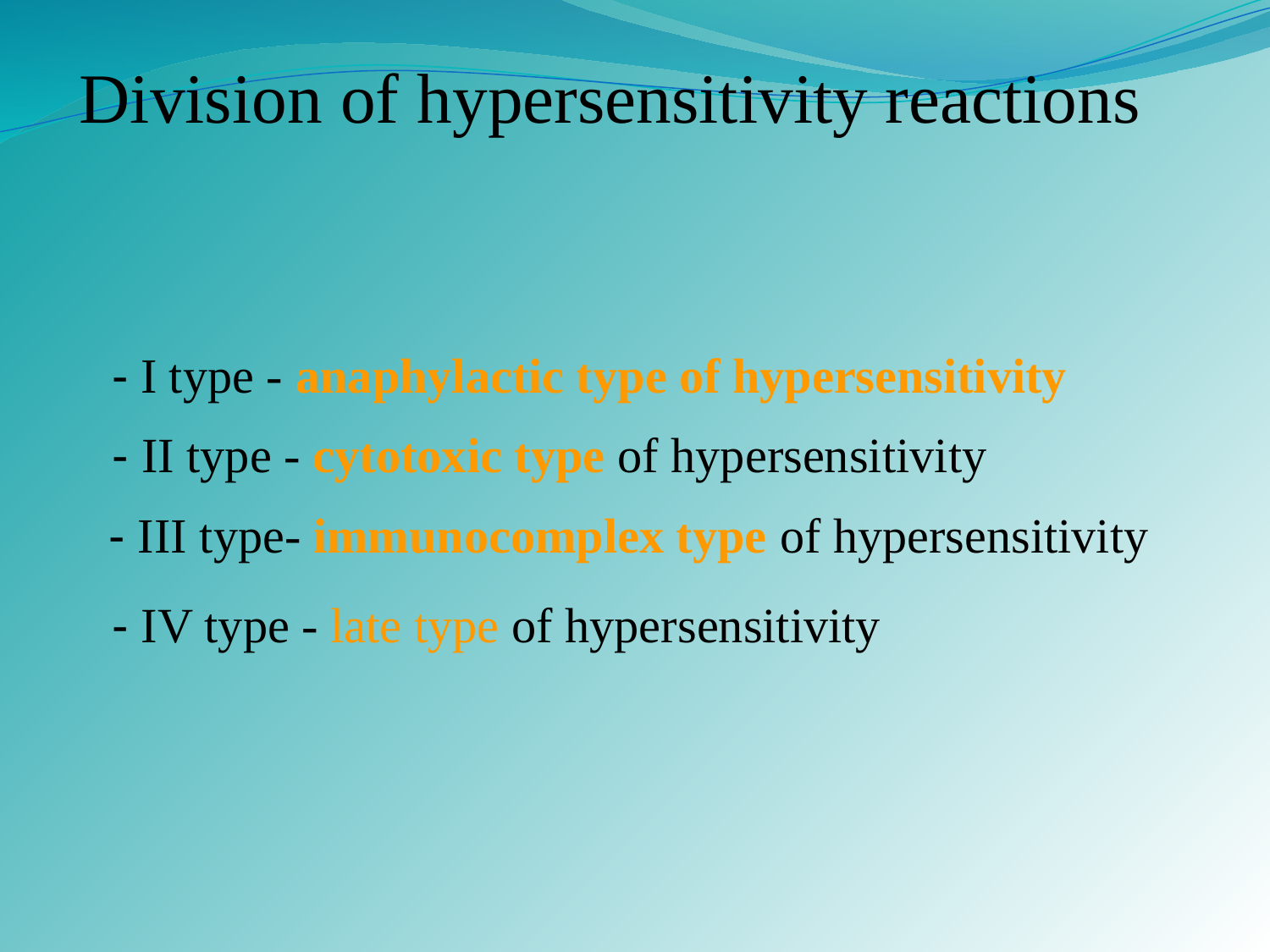

Division of hypersensitivity reactions

- I type - anaphylactic type of hypersensitivity

- II type - cytotoxic type of hypersensitivity
- III type- immunocomplex type of hypersensitivity

- IV type - late type of hypersensitivity